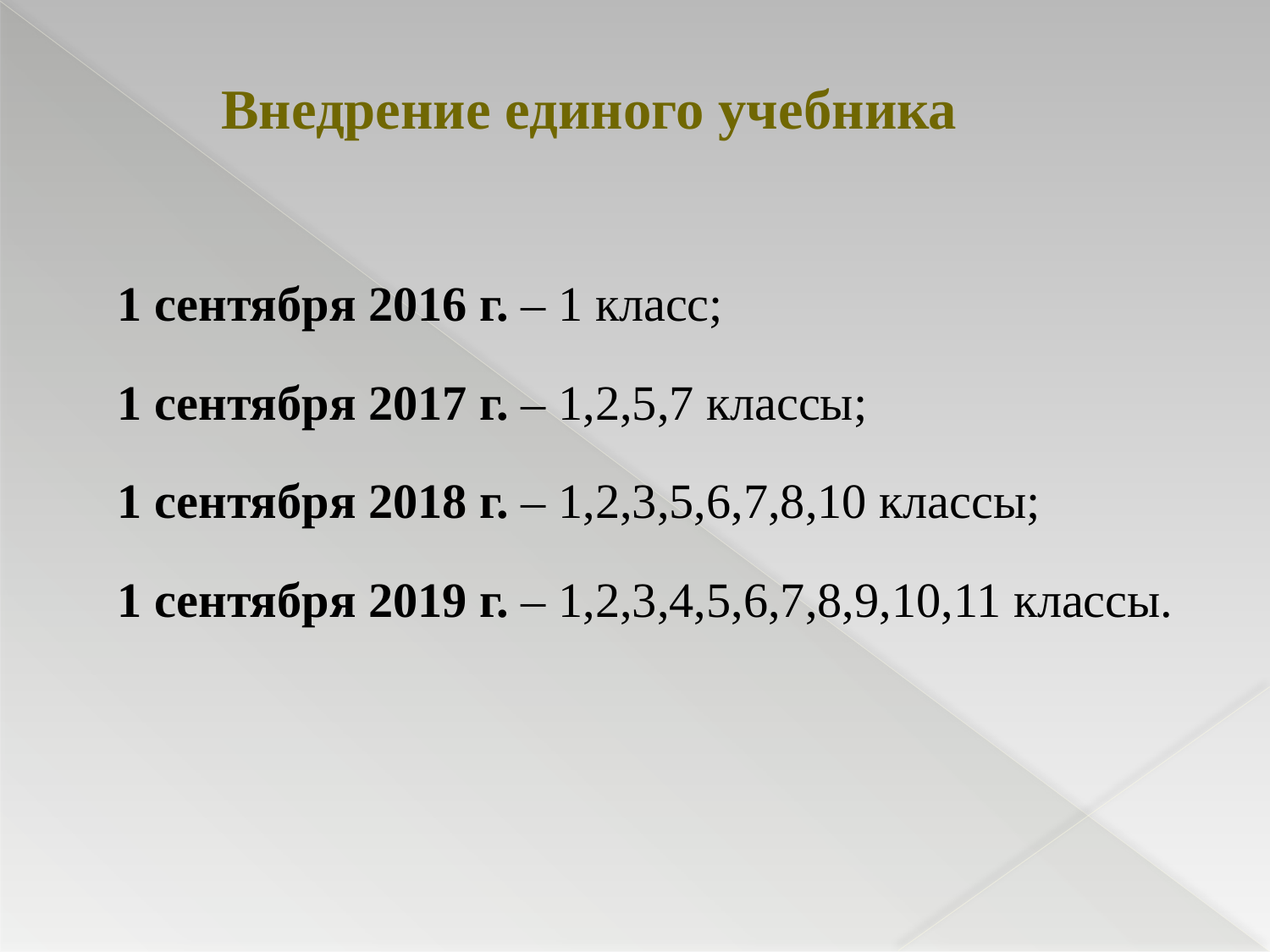

Внедрение единого учебника
1 сентября 2016 г. – 1 класс;
1 сентября 2017 г. – 1,2,5,7 классы;
1 сентября 2018 г. – 1,2,3,5,6,7,8,10 классы;
1 сентября 2019 г. – 1,2,3,4,5,6,7,8,9,10,11 классы.